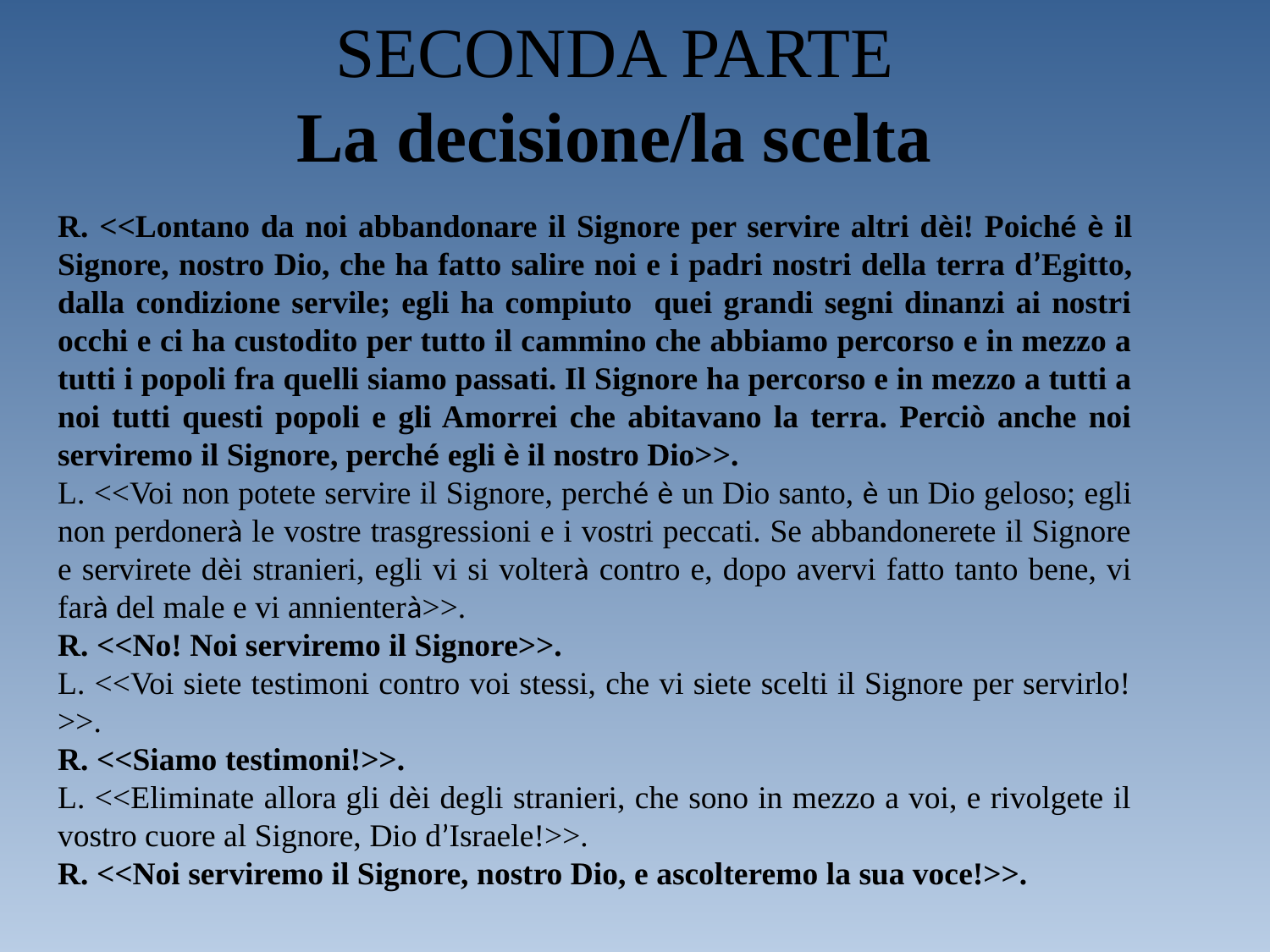

SECONDA PARTE
La decisione/la scelta
R. <<Lontano da noi abbandonare il Signore per servire altri dèi! Poiché è il Signore, nostro Dio, che ha fatto salire noi e i padri nostri della terra d’Egitto, dalla condizione servile; egli ha compiuto  quei grandi segni dinanzi ai nostri occhi e ci ha custodito per tutto il cammino che abbiamo percorso e in mezzo a tutti i popoli fra quelli siamo passati. Il Signore ha percorso e in mezzo a tutti a noi tutti questi popoli e gli Amorrei che abitavano la terra. Perciò anche noi serviremo il Signore, perché egli è il nostro Dio>>.
L. <<Voi non potete servire il Signore, perché è un Dio santo, è un Dio geloso; egli non perdonerà le vostre trasgressioni e i vostri peccati. Se abbandonerete il Signore e servirete dèi stranieri, egli vi si volterà contro e, dopo avervi fatto tanto bene, vi farà del male e vi annienterà>>.
R. <<No! Noi serviremo il Signore>>.
L. <<Voi siete testimoni contro voi stessi, che vi siete scelti il Signore per servirlo!>>.
R. <<Siamo testimoni!>>.
L. <<Eliminate allora gli dèi degli stranieri, che sono in mezzo a voi, e rivolgete il vostro cuore al Signore, Dio d’Israele!>>.
R. <<Noi serviremo il Signore, nostro Dio, e ascolteremo la sua voce!>>.